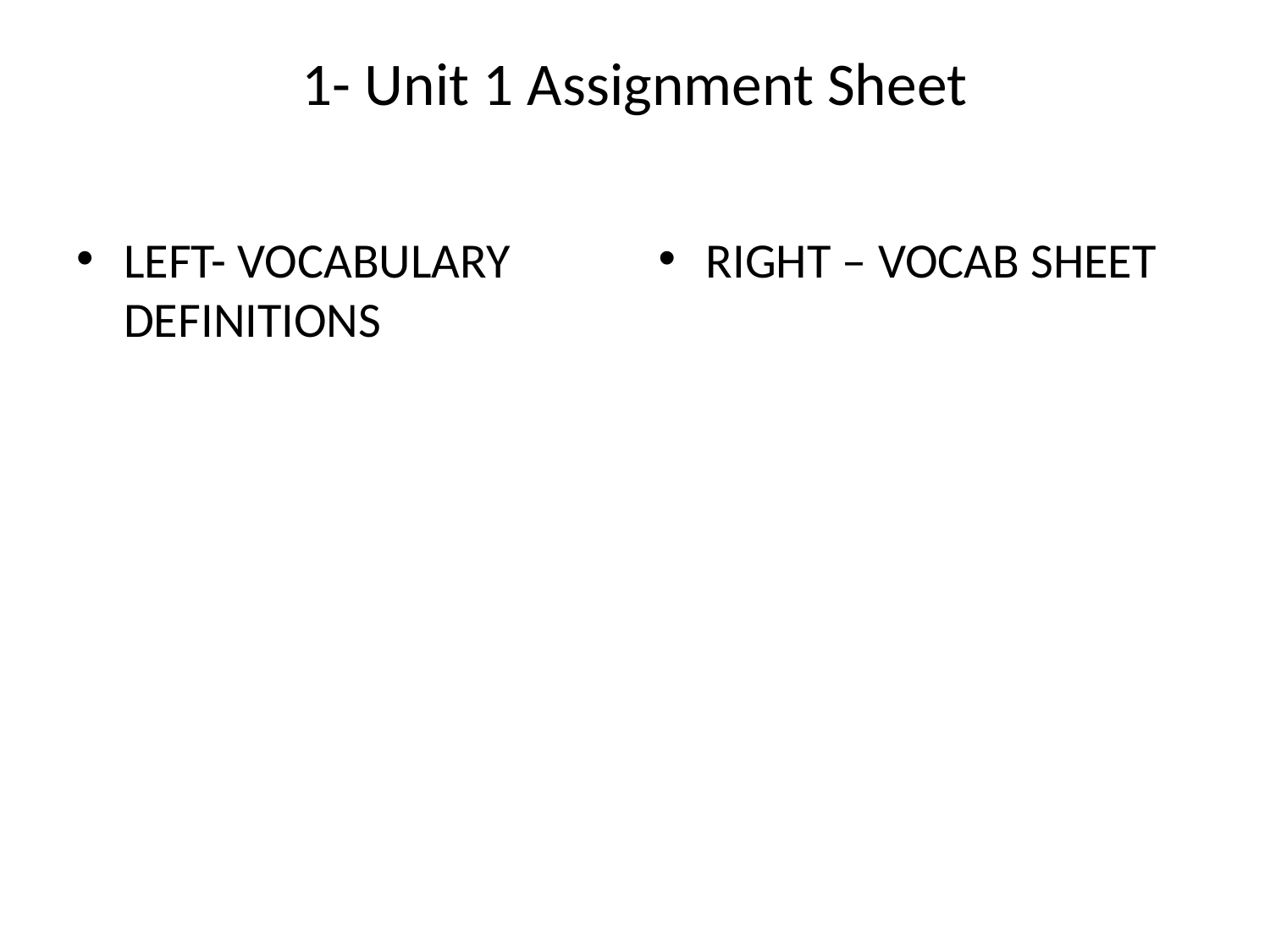

# 1- Unit 1 Assignment Sheet
LEFT- VOCABULARY DEFINITIONS
RIGHT – VOCAB SHEET